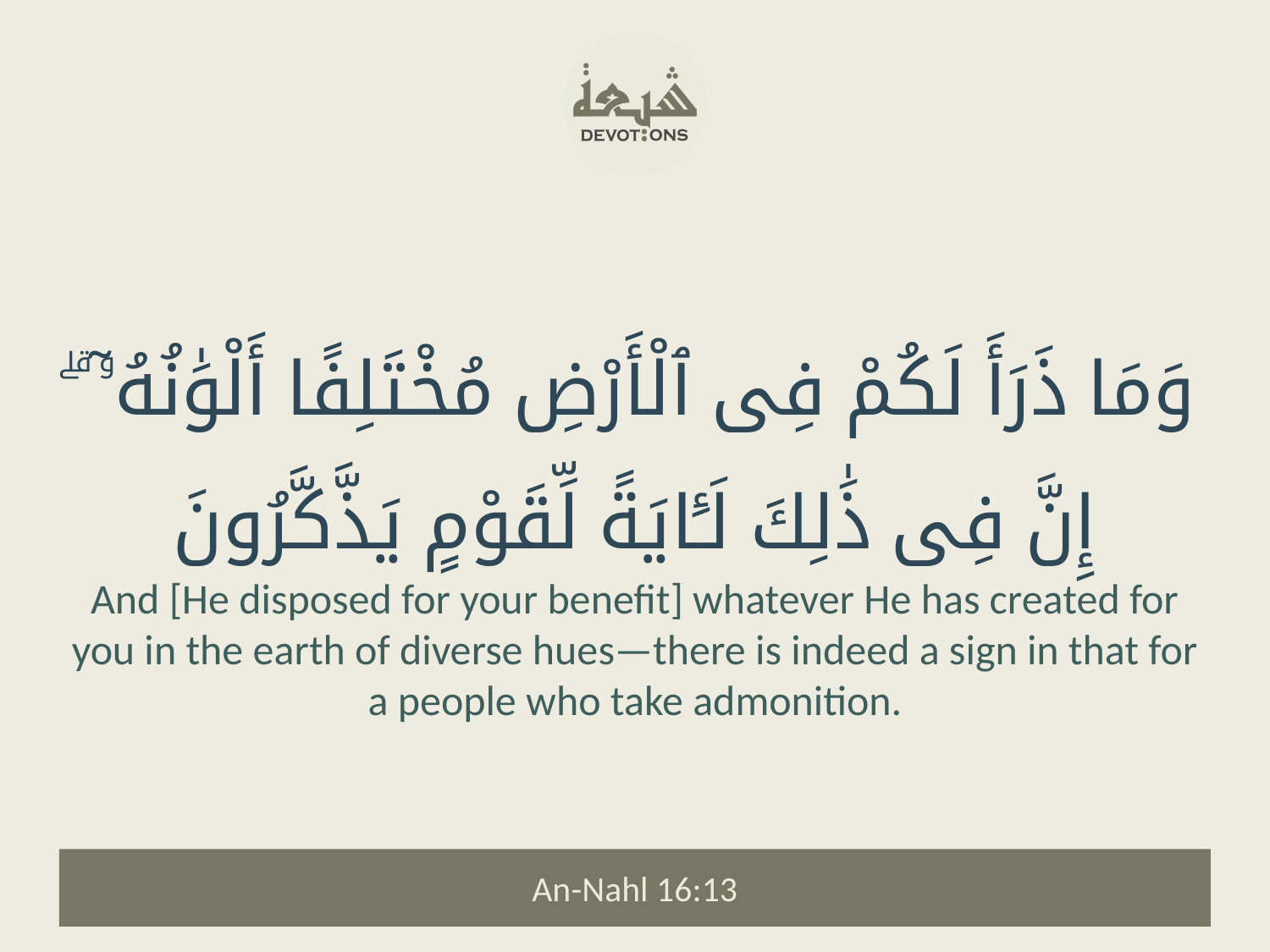

وَمَا ذَرَأَ لَكُمْ فِى ٱلْأَرْضِ مُخْتَلِفًا أَلْوَٰنُهُۥٓ ۗ إِنَّ فِى ذَٰلِكَ لَـَٔايَةً لِّقَوْمٍ يَذَّكَّرُونَ
And [He disposed for your benefit] whatever He has created for you in the earth of diverse hues—there is indeed a sign in that for a people who take admonition.
An-Nahl 16:13